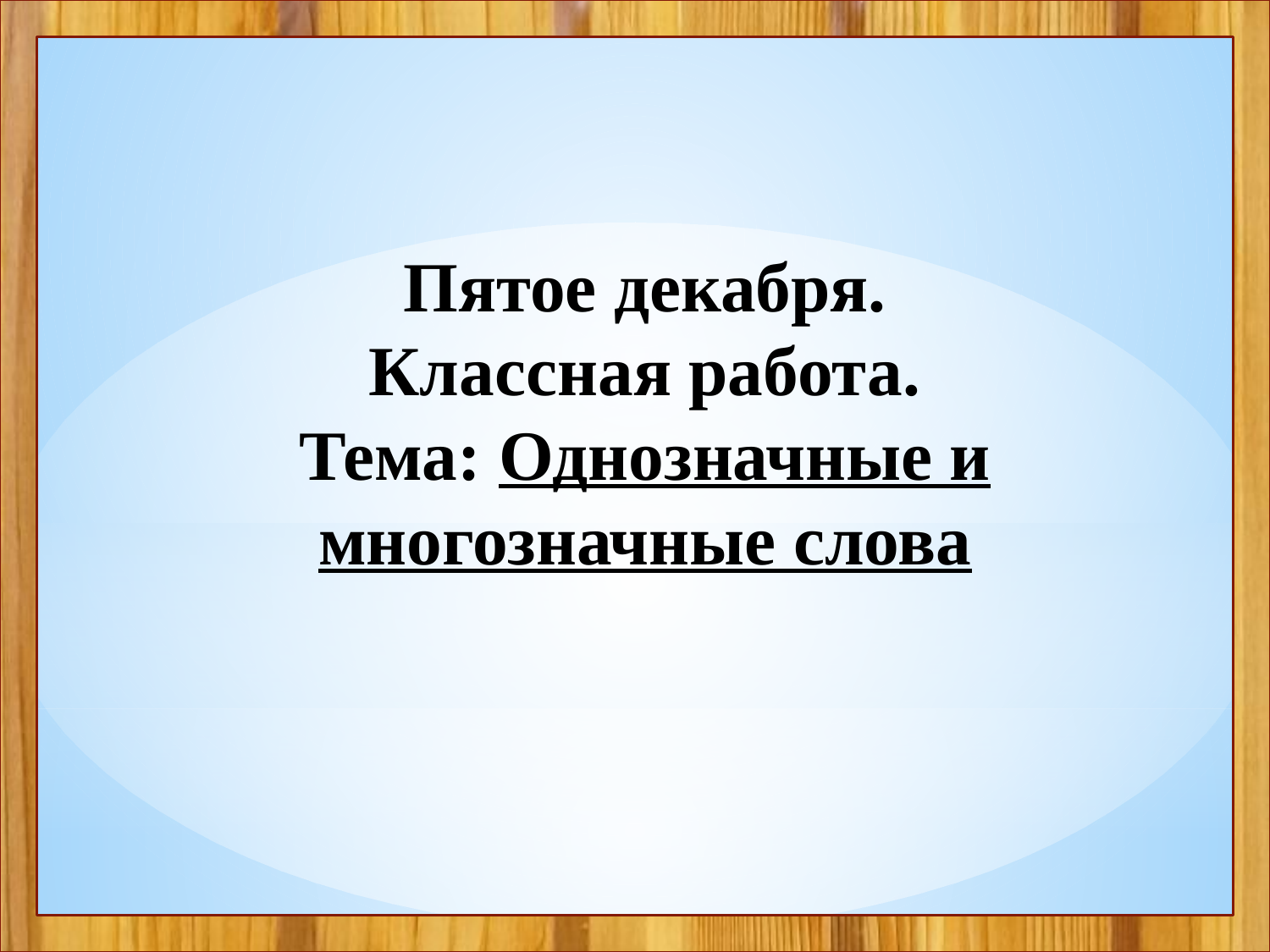

Пятое декабря.
Классная работа.
Тема: Однозначные и многозначные слова